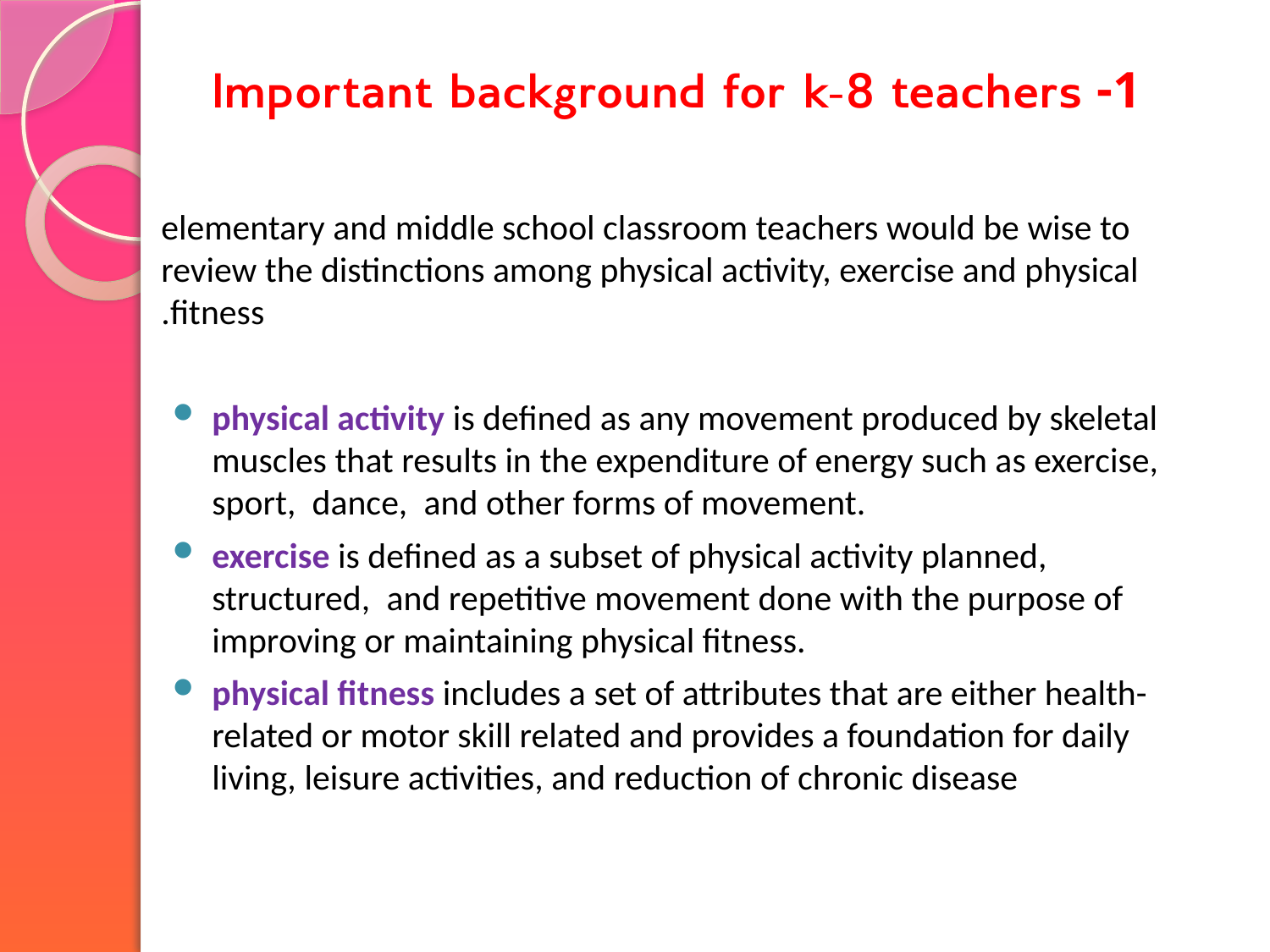

# 1- Important background for k-8 teachers
elementary and middle school classroom teachers would be wise to review the distinctions among physical activity, exercise and physical fitness.

physical activity is defined as any movement produced by skeletal muscles that results in the expenditure of energy such as exercise,  sport,  dance,  and other forms of movement.
exercise is defined as a subset of physical activity planned,  structured,  and repetitive movement done with the purpose of improving or maintaining physical fitness.
physical fitness includes a set of attributes that are either health-related or motor skill related and provides a foundation for daily living, leisure activities, and reduction of chronic disease